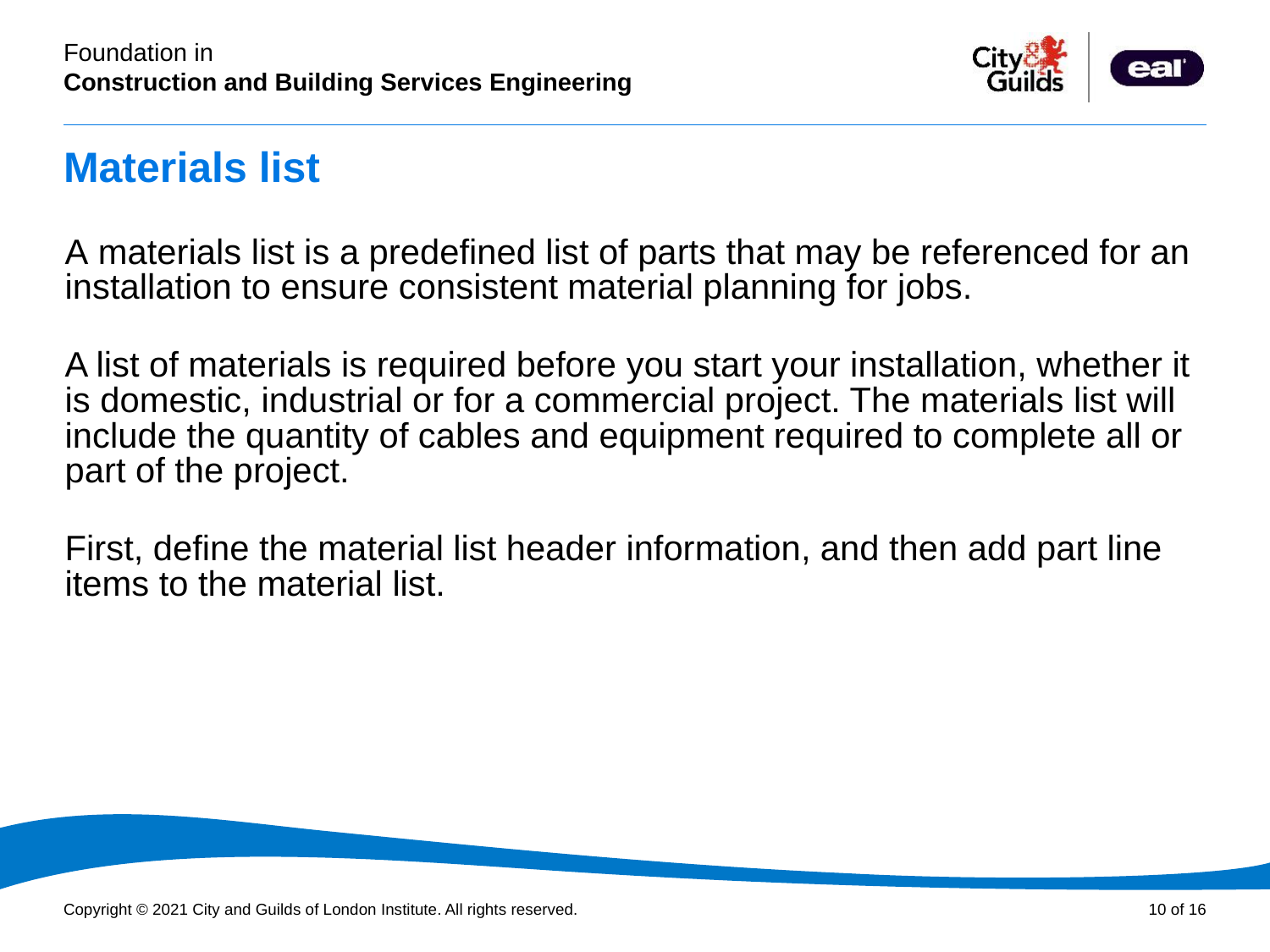

# Materials list
A materials list is a predefined list of parts that may be referenced for an installation to ensure consistent material planning for jobs.
A list of materials is required before you start your installation, whether it is domestic, industrial or for a commercial project. The materials list will include the quantity of cables and equipment required to complete all or part of the project.
First, define the material list header information, and then add part line items to the material list.